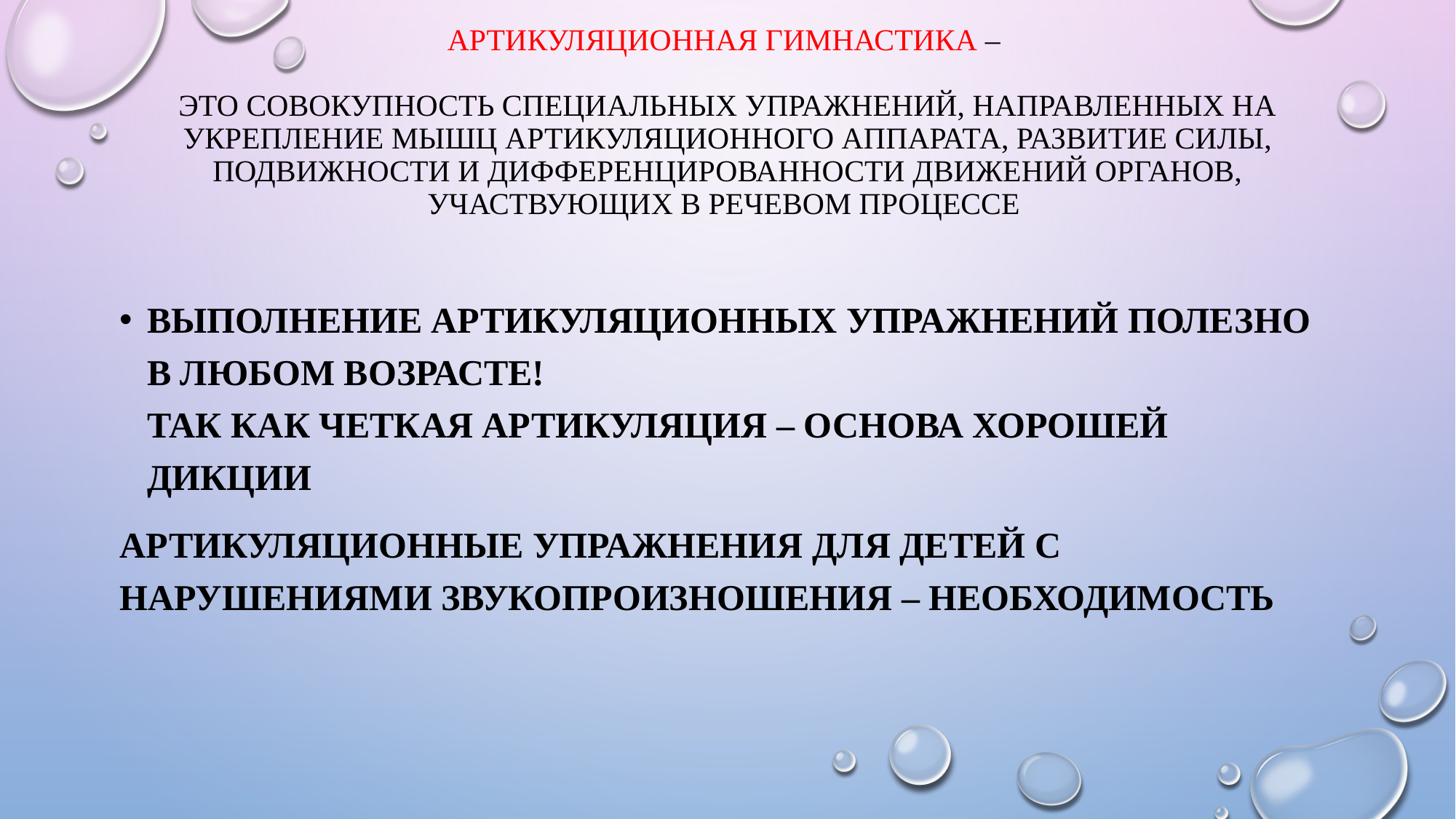

# Артикуляционная гимнастика – это совокупность специальных упражнений, направленных на укрепление мышц артикуляционного аппарата, развитие силы, подвижности и дифференцированности движений органов, участвующих в речевом процессе
Выполнение артикуляционных упражнений полезно в любом возрасте!
Так как четкая артикуляция – основа хорошей дикции
Артикуляционные упражнения для детей с нарушениями звукопроизношения – необходимость